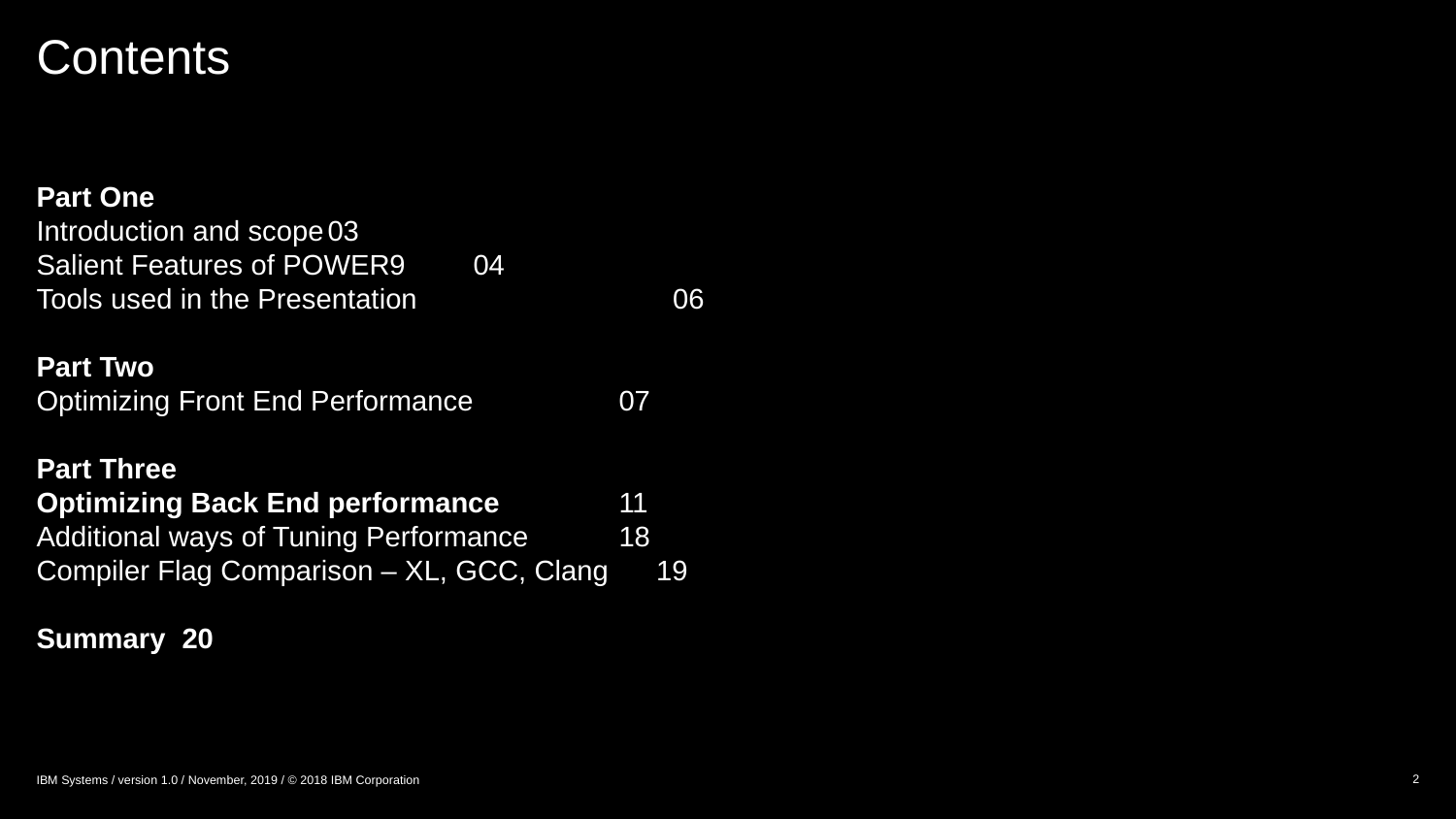

# Contents
Part One
Introduction and scope	03
Salient Features of POWER9 	04
Tools used in the Presentation                                06

Part Two
Optimizing Front End Performance 	07

Part Three
Optimizing Back End performance 	11
Additional ways of Tuning Performance	18
Compiler Flag Comparison – XL, GCC, Clang      19

Summary 	20
IBM Systems / version 1.0 / November, 2019 / © 2018 IBM Corporation
2